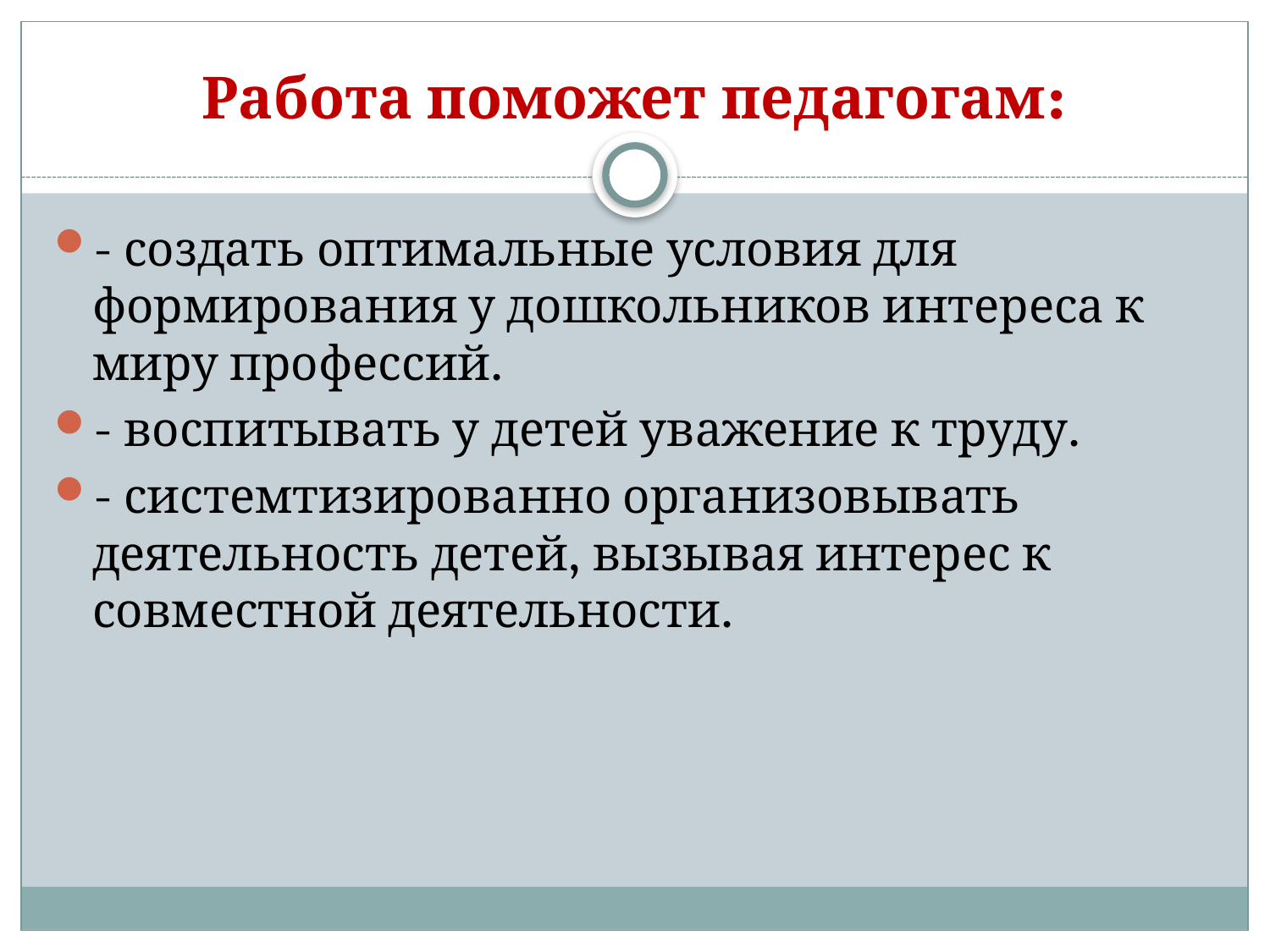

# Работа поможет педагогам:
- создать оптимальные условия для формирования у дошкольников интереса к миру профессий.
- воспитывать у детей уважение к труду.
- системтизированно организовывать деятельность детей, вызывая интерес к совместной деятельности.